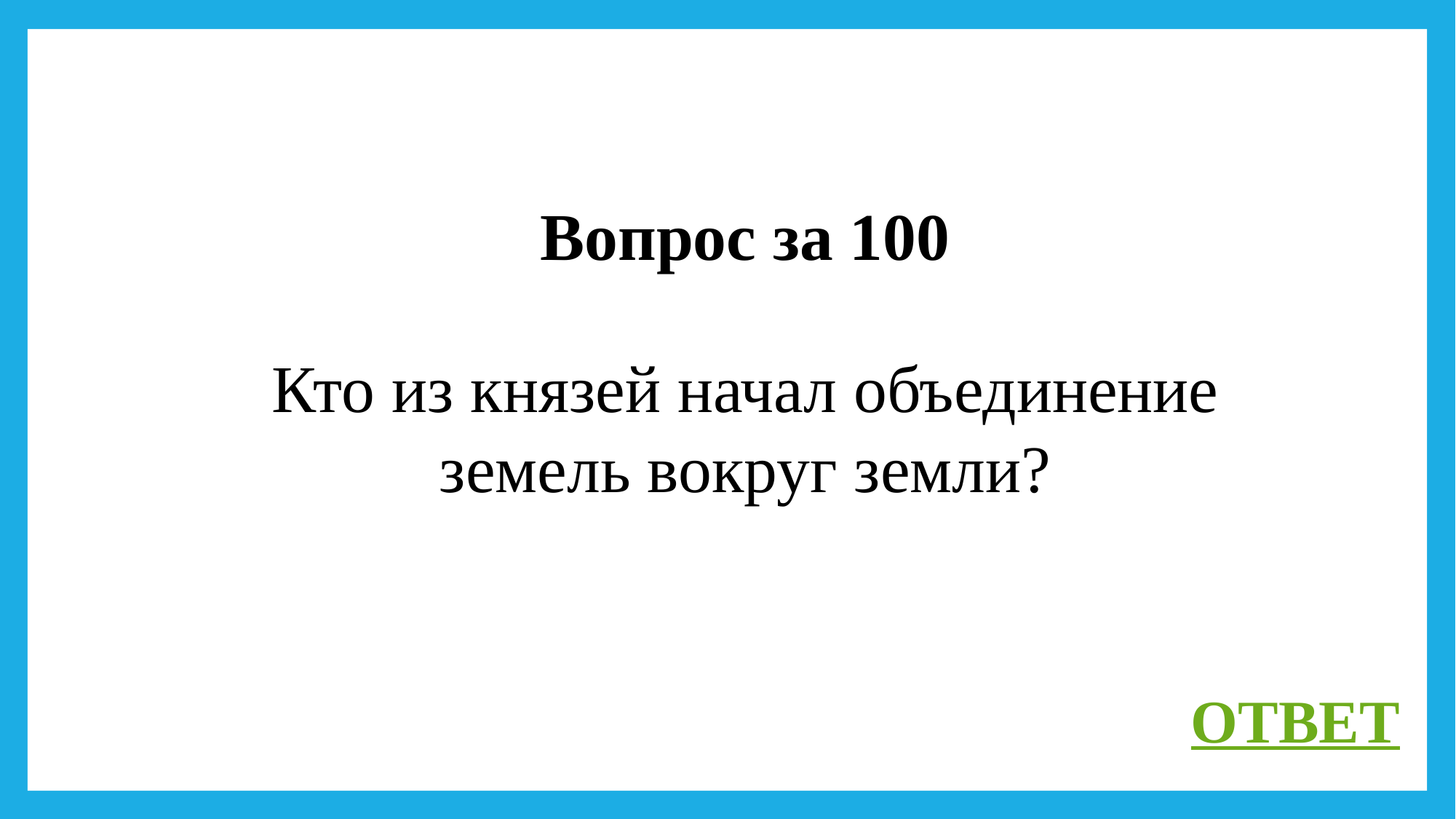

Вопрос за 100

Кто из князей начал объединение земель вокруг земли?
ОТВЕТ